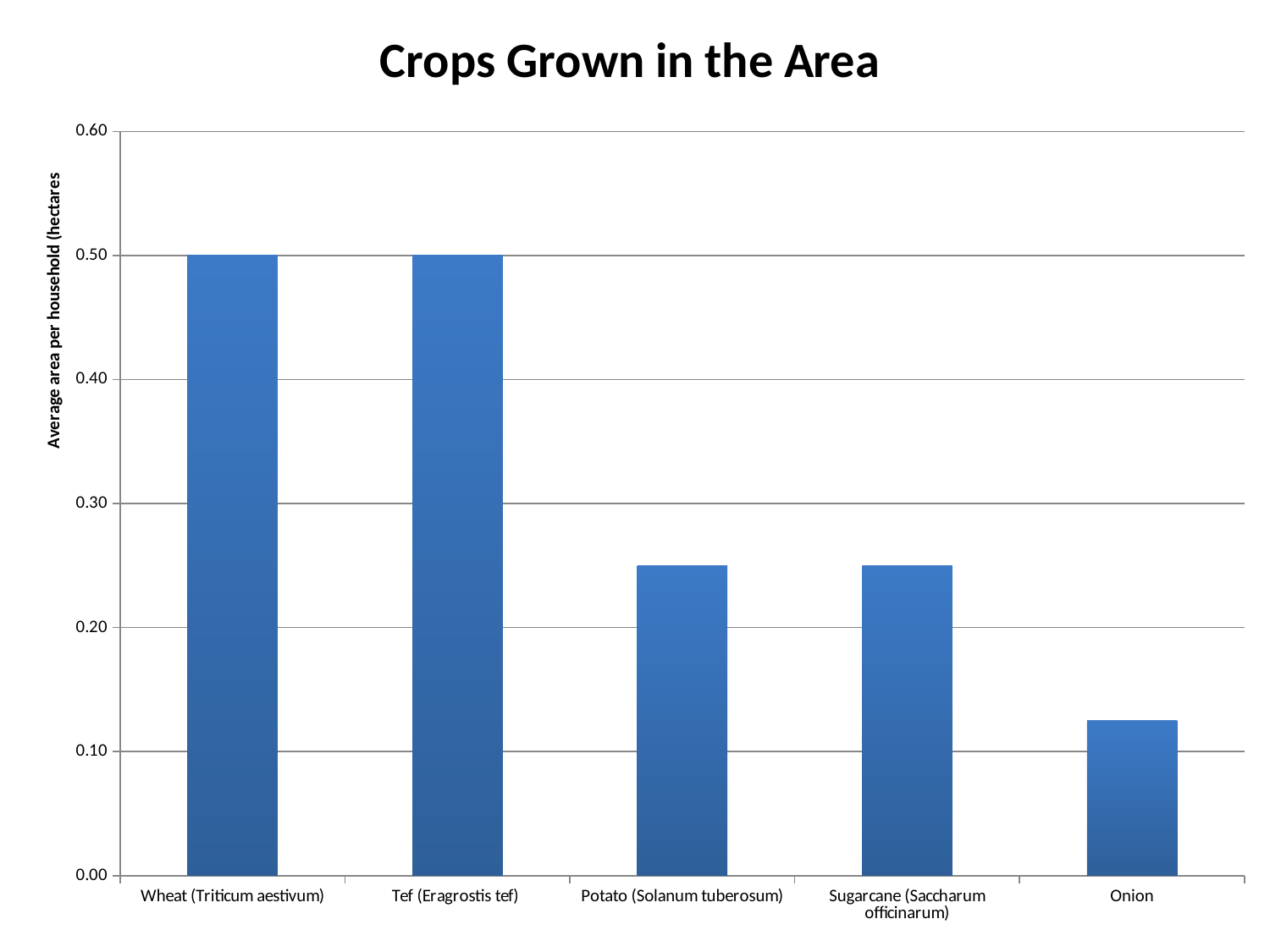

### Chart: Crops Grown in the Area

| Category | Total |
|---|---|
| Wheat (Triticum aestivum) | 0.5 |
| Tef (Eragrostis tef)  | 0.5 |
| Potato (Solanum tuberosum) | 0.25 |
| Sugarcane (Saccharum officinarum) | 0.25 |
| Onion | 0.125 |